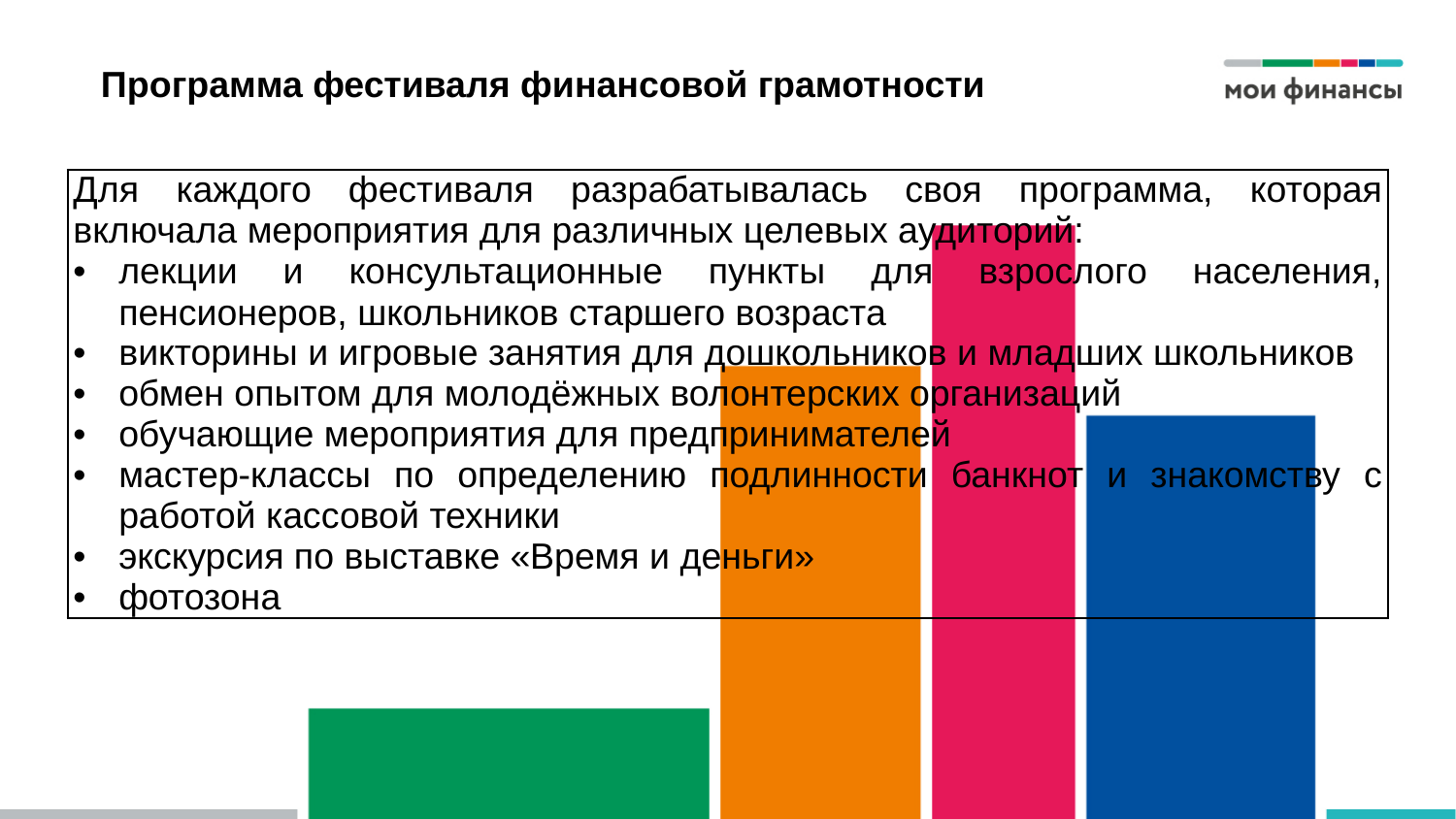

# Программа фестиваля финансовой грамотности
| Для каждого фестиваля разрабатывалась своя программа, которая включала мероприятия для различных целевых аудиторий: лекции и консультационные пункты для взрослого населения, пенсионеров, школьников старшего возраста викторины и игровые занятия для дошкольников и младших школьников обмен опытом для молодёжных волонтерских организаций обучающие мероприятия для предпринимателей мастер-классы по определению подлинности банкнот и знакомству с работой кассовой техники экскурсия по выставке «Время и деньги» фотозона |
| --- |